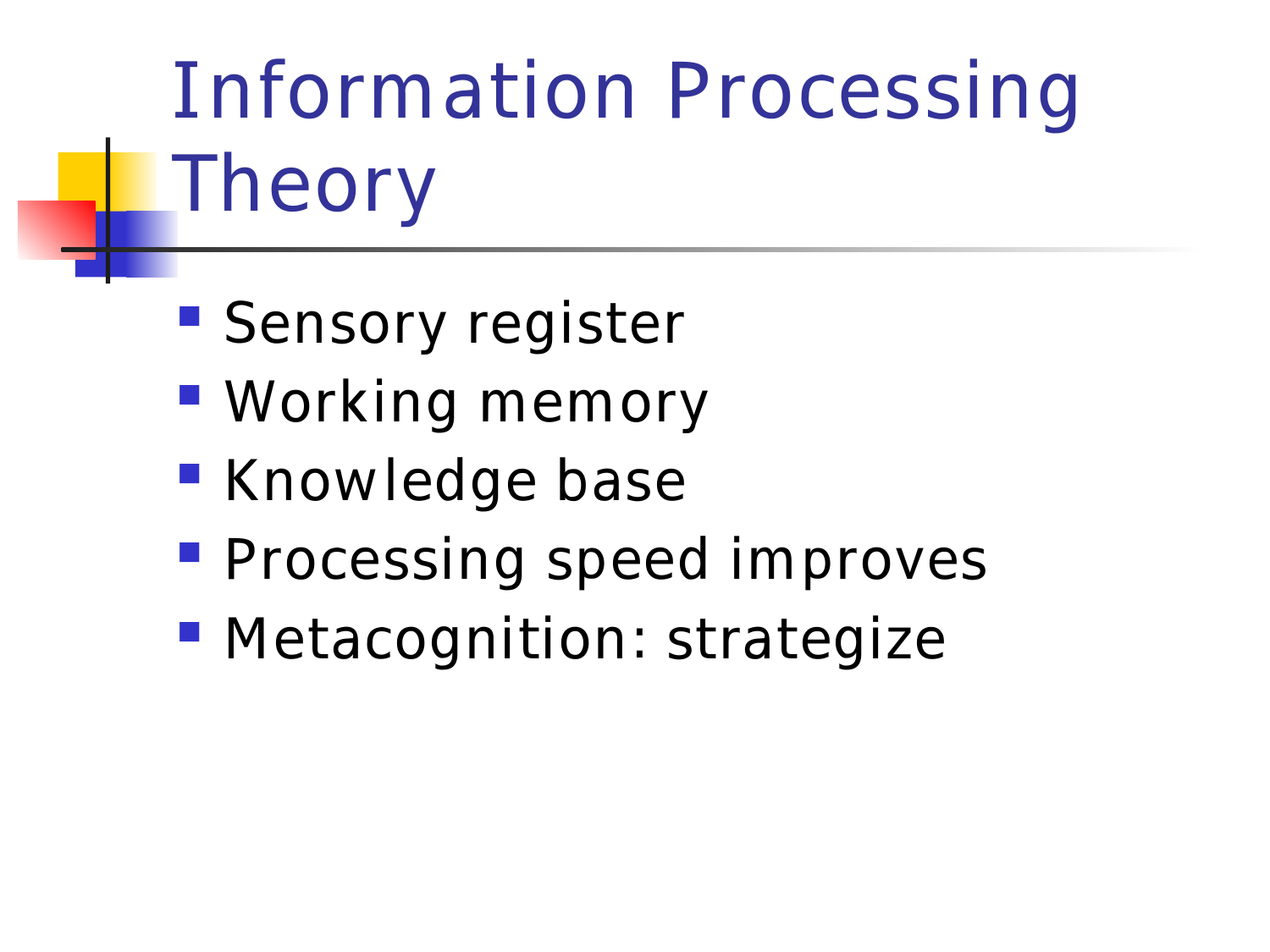

# Information Processing Theory
Sensory register
Working memory
Knowledge base
Processing speed improves
Metacognition: strategize